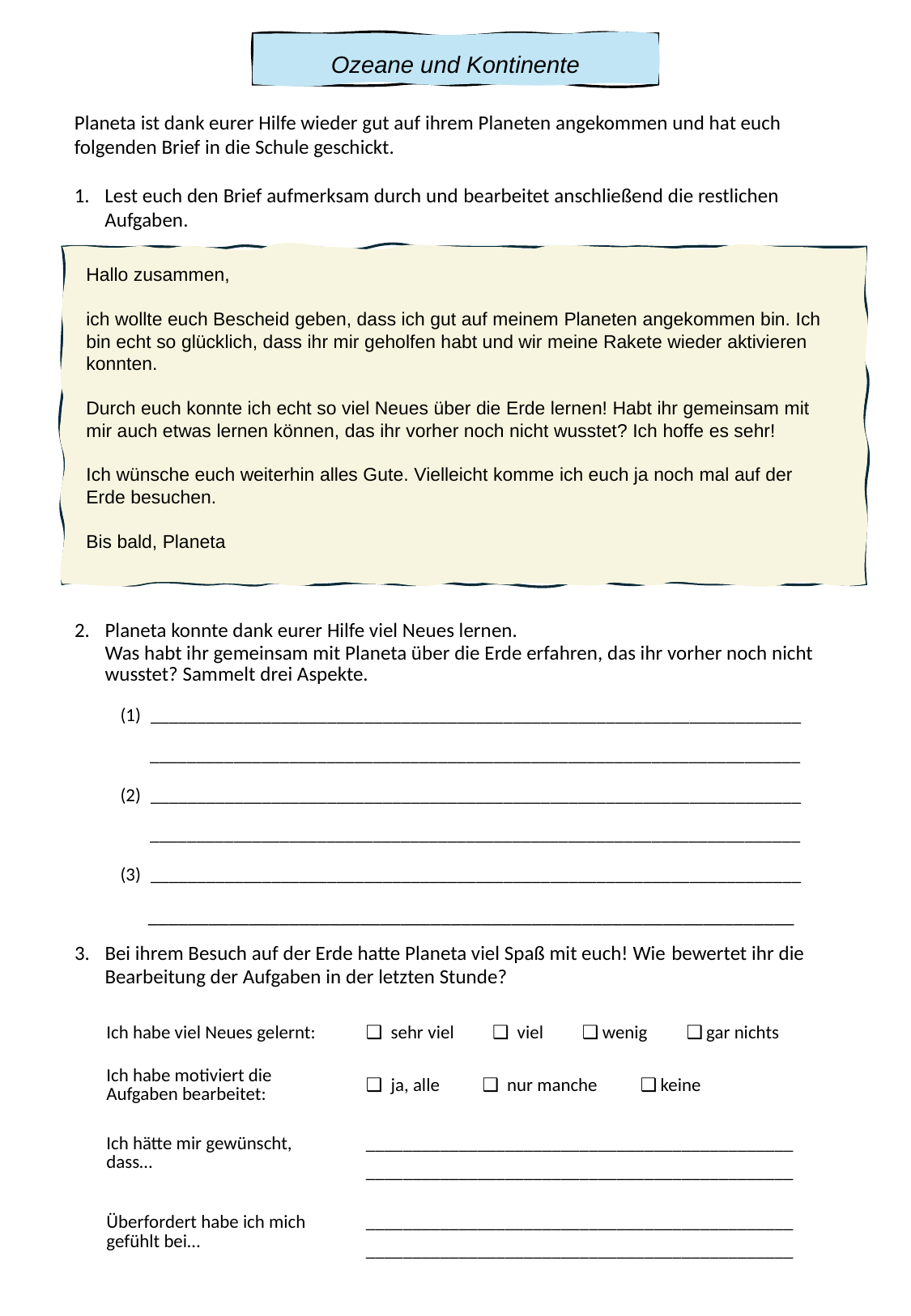

Ozeane und Kontinente

Planeta ist dank eurer Hilfe wieder gut auf ihrem Planeten angekommen und hat euch folgenden Brief in die Schule geschickt.

Lest euch den Brief aufmerksam durch und bearbeitet anschließend die restlichen Aufgaben.

Hallo zusammen,

ich wollte euch Bescheid geben, dass ich gut auf meinem Planeten angekommen bin. Ich bin echt so glücklich, dass ihr mir geholfen habt und wir meine Rakete wieder aktivieren konnten.

Durch euch konnte ich echt so viel Neues über die Erde lernen! Habt ihr gemeinsam mit mir auch etwas lernen können, das ihr vorher noch nicht wusstet? Ich hoffe es sehr!

Ich wünsche euch weiterhin alles Gute. Vielleicht komme ich euch ja noch mal auf der Erde besuchen.

Bis bald, Planeta
Planeta konnte dank eurer Hilfe viel Neues lernen.
Was habt ihr gemeinsam mit Planeta über die Erde erfahren, das ihr vorher noch nicht wusstet? Sammelt drei Aspekte.
______________________________________________________________________
       ______________________________________________________________________
______________________________________________________________________
       ______________________________________________________________________
______________________________________________________________________
      ________________________________________________________________
Bei ihrem Besuch auf der Erde hatte Planeta viel Spaß mit euch! Wie bewertet ihr die Bearbeitung der Aufgaben in der letzten Stunde?

| Ich habe viel Neues gelernt: | ❑ sehr viel ❑ viel ❑ wenig ❑ gar nichts |
| --- | --- |
| Ich habe motiviert die Aufgaben bearbeitet: | ❑ ja, alle ❑ nur manche ❑ keine |
| Ich hätte mir gewünscht, dass… | \_\_\_\_\_\_\_\_\_\_\_\_\_\_\_\_\_\_\_\_\_\_\_\_\_\_\_\_\_\_\_\_\_\_\_\_\_\_\_\_\_\_\_\_\_\_ \_\_\_\_\_\_\_\_\_\_\_\_\_\_\_\_\_\_\_\_\_\_\_\_\_\_\_\_\_\_\_\_\_\_\_\_\_\_\_\_\_\_\_\_\_\_ |
| Überfordert habe ich mich gefühlt bei… | \_\_\_\_\_\_\_\_\_\_\_\_\_\_\_\_\_\_\_\_\_\_\_\_\_\_\_\_\_\_\_\_\_\_\_\_\_\_\_\_\_\_\_\_\_\_ \_\_\_\_\_\_\_\_\_\_\_\_\_\_\_\_\_\_\_\_\_\_\_\_\_\_\_\_\_\_\_\_\_\_\_\_\_\_\_\_\_\_\_\_\_\_ |